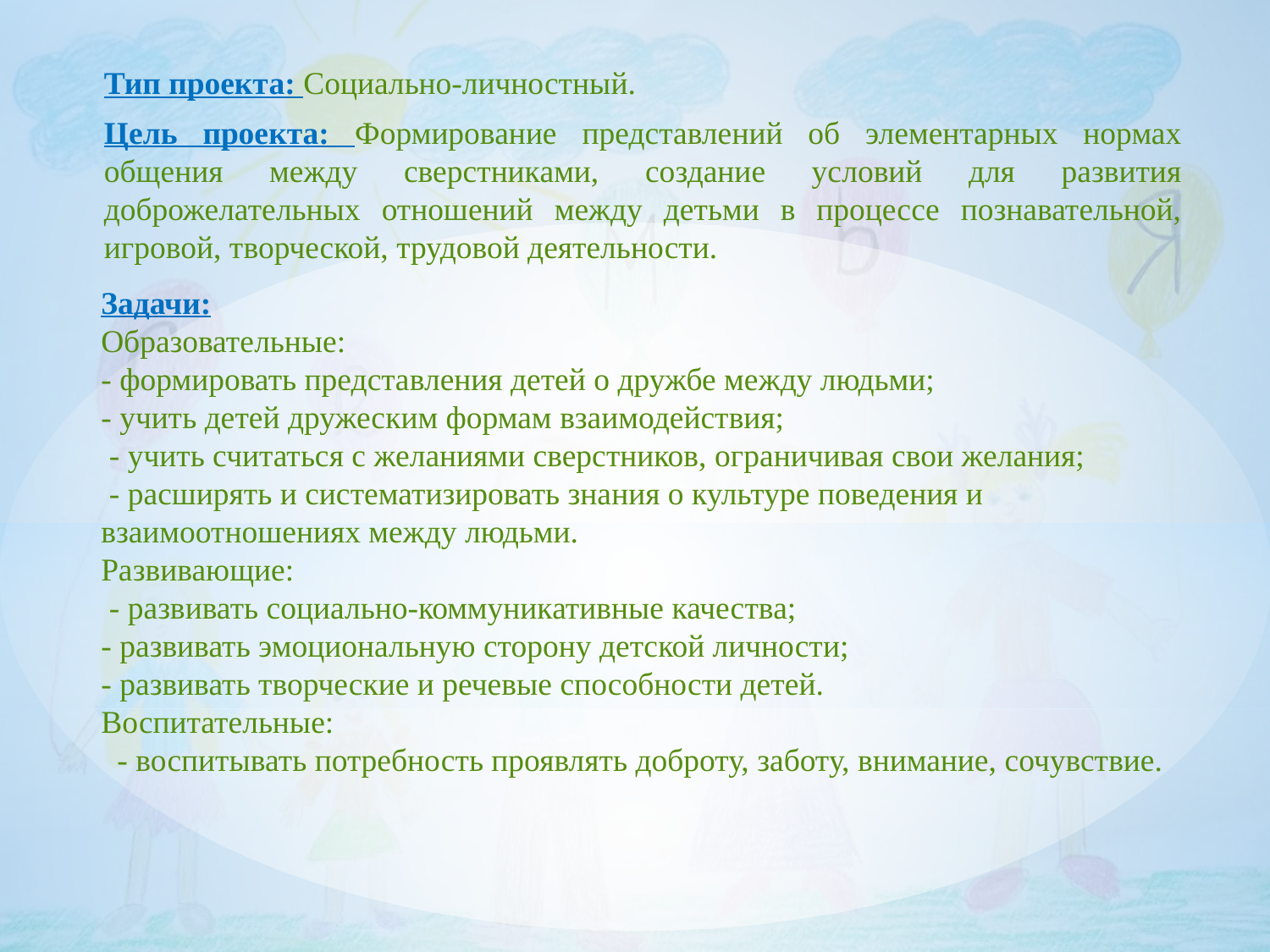

Тип проекта: Социально-личностный.
Цель проекта: Формирование представлений об элементарных нормах общения между сверстниками, создание условий для развития доброжелательных отношений между детьми в процессе познавательной, игровой, творческой, трудовой деятельности.
Задачи:
Образовательные: 
- формировать представления детей о дружбе между людьми;
- учить детей дружеским формам взаимодействия;
 - учить считаться с желаниями сверстников, ограничивая свои желания; 
 - расширять и систематизировать знания о культуре поведения и взаимоотношениях между людьми. 
Развивающие: 
 - развивать социально-коммуникативные качества; 
- развивать эмоциональную сторону детской личности; 
- развивать творческие и речевые способности детей. 
Воспитательные: 
  - воспитывать потребность проявлять доброту, заботу, внимание, сочувствие.